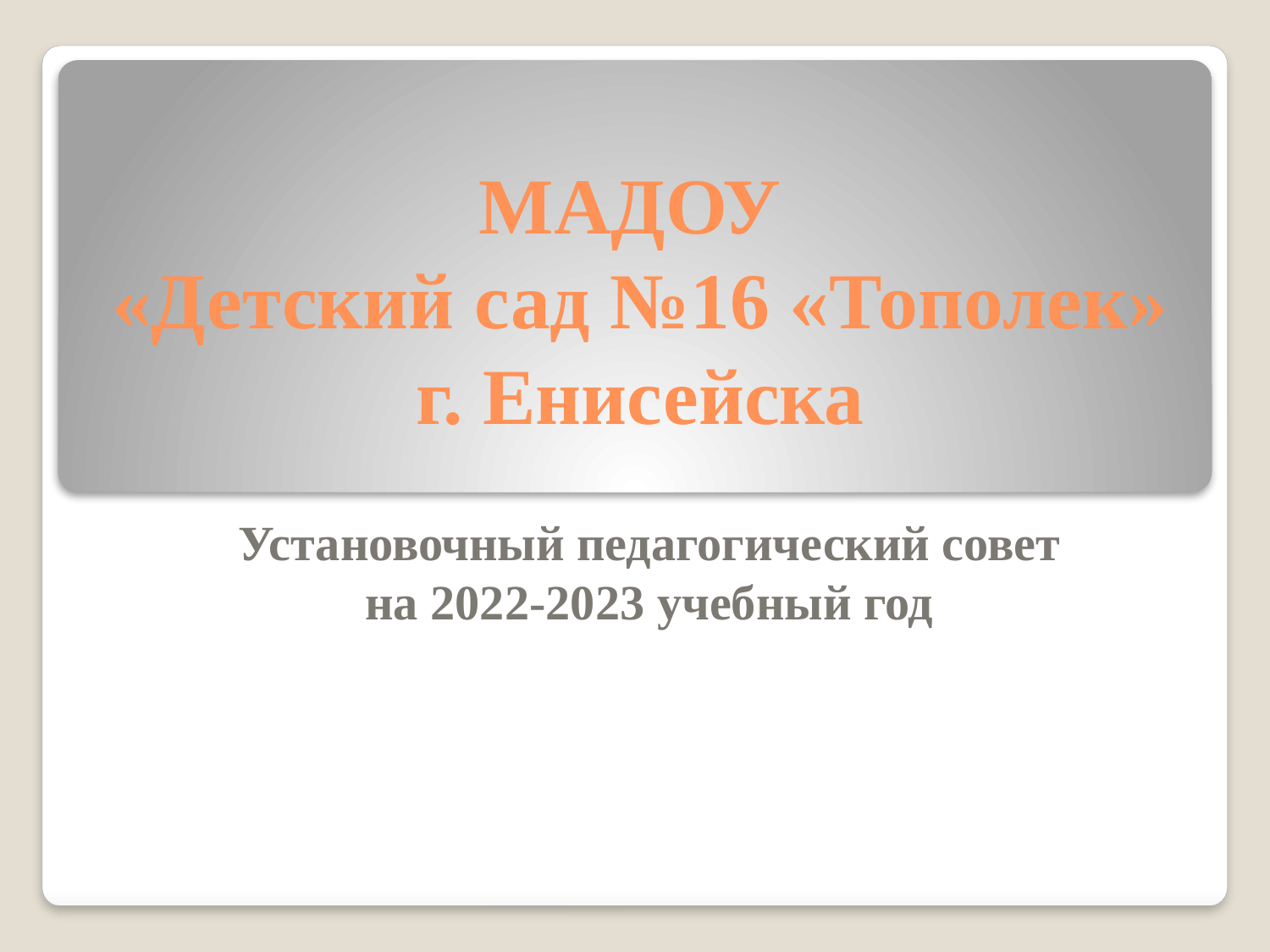

# МАДОУ «Детский сад №16 «Тополек» г. Енисейска
Установочный педагогический совет
на 2022-2023 учебный год